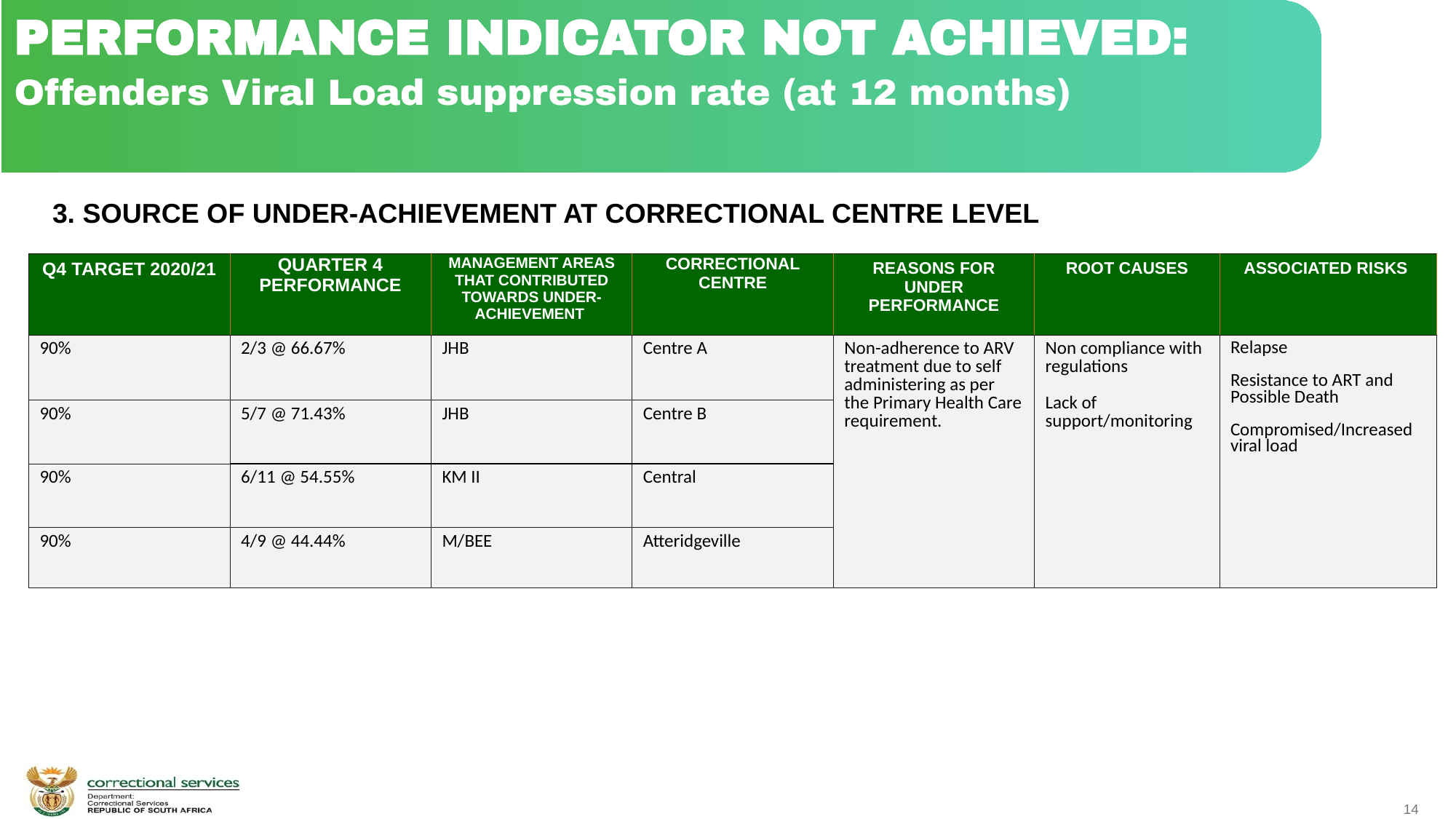

PERFORMANCE INDICATOR NOT ACHIEVED:
Offenders Viral Load suppression rate (at 12 months)
     3. SOURCE OF UNDER-ACHIEVEMENT AT CORRECTIONAL CENTRE LEVEL
| Q4 TARGET 2020/21 | QUARTER 4 PERFORMANCE | MANAGEMENT AREAS THAT CONTRIBUTED TOWARDS UNDER-ACHIEVEMENT | CORRECTIONAL CENTRE | REASONS FOR UNDER PERFORMANCE | ROOT CAUSES | ASSOCIATED RISKS |
| --- | --- | --- | --- | --- | --- | --- |
| 90% | 2/3 @ 66.67% | JHB | Centre A | Non-adherence to ARV treatment due to self administering as per the Primary Health Care requirement. | Non compliance with regulations Lack of support/monitoring | Relapse Resistance to ART and Possible Death Compromised/Increased viral load |
| 90% | 5/7 @ 71.43% | JHB | Centre B |  |  |  |
| 90% | 6/11 @ 54.55% | KM II | Central |  |  |  |
| 90% | 4/9 @ 44.44% | M/BEE | Atteridgeville |  |  |  |